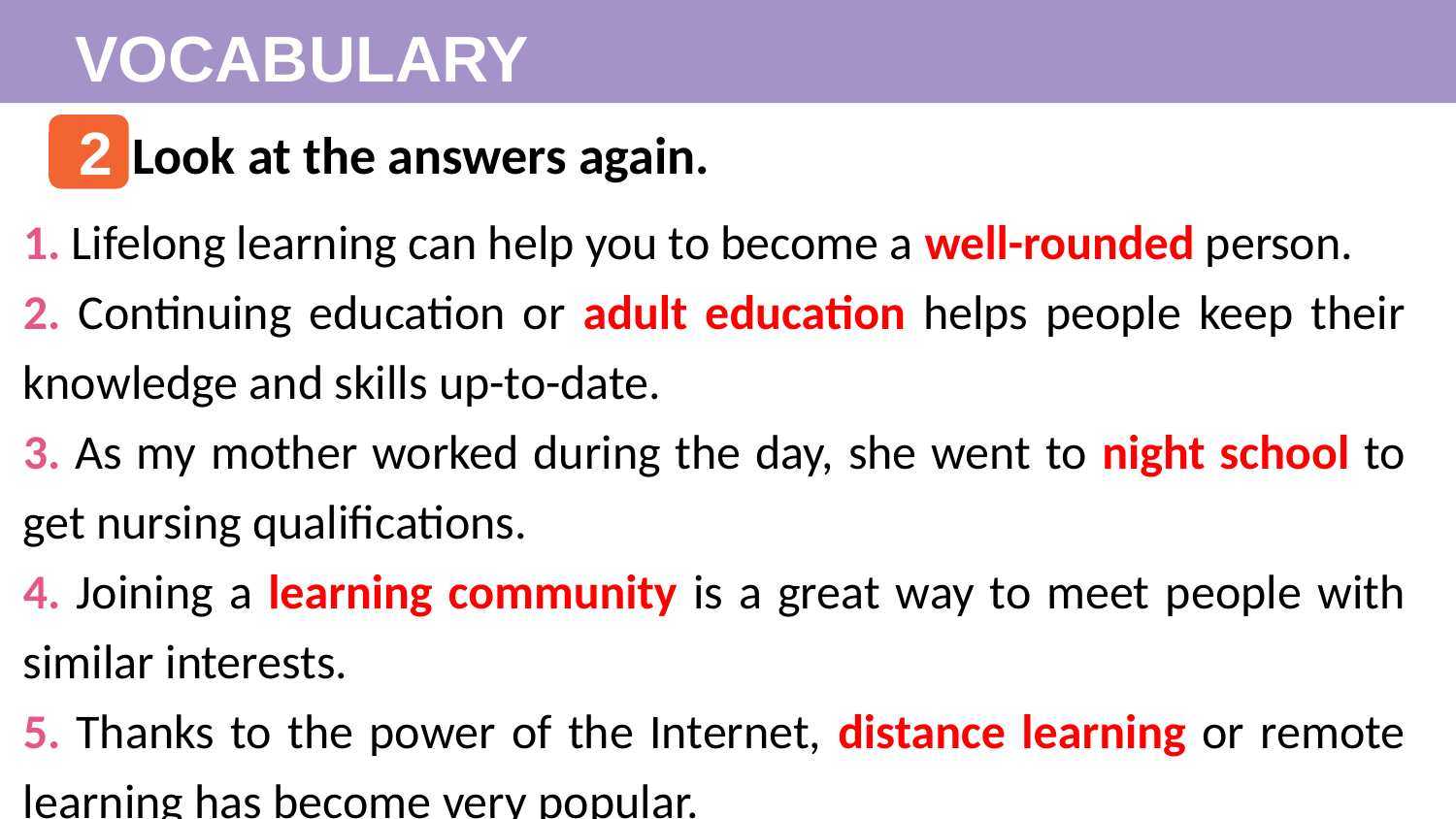

VOCABULARY
2

Look at the answers again.
1. Lifelong learning can help you to become a well-rounded person.
2. Continuing education or adult education helps people keep their knowledge and skills up-to-date.
3. As my mother worked during the day, she went to night school to get nursing qualifications.
4. Joining a learning community is a great way to meet people with similar interests.
5. Thanks to the power of the Internet, distance learning or remote learning has become very popular.